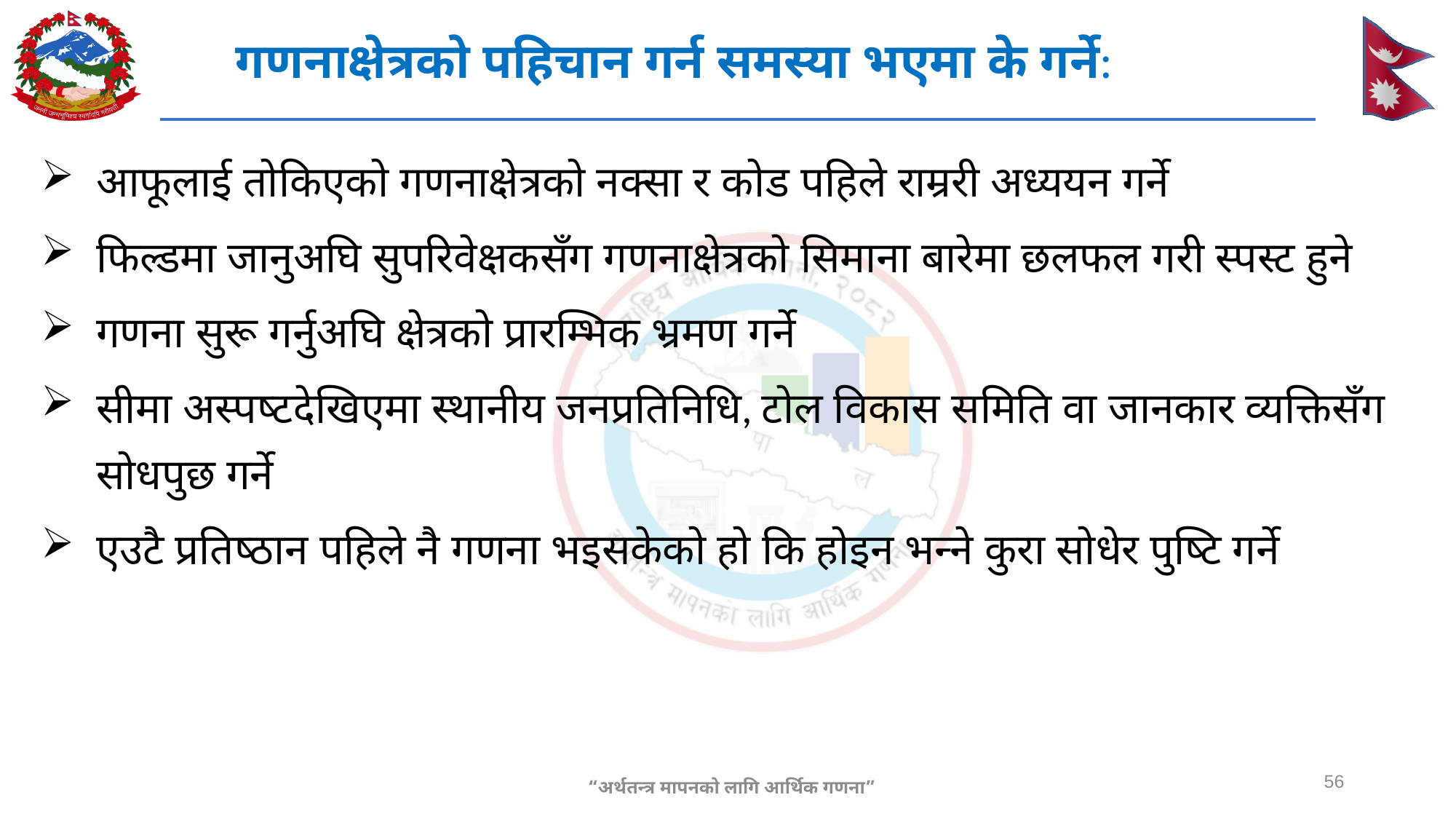

#
गणनाक्षेत्रको पहिचान गर्न समस्या भएमा के गर्ने:
आफूलाई तोकिएको गणनाक्षेत्रको नक्सा र कोड पहिले राम्ररी अध्ययन गर्ने
फिल्डमा जानुअघि सुपरिवेक्षकसँग गणनाक्षेत्रको सिमाना बारेमा छलफल गरी स्पस्ट हुने
गणना सुरू गर्नुअघि क्षेत्रको प्रारम्भिक भ्रमण गर्ने
सीमा अस्पष्टदेखिएमा स्थानीय जनप्रतिनिधि, टोल विकास समिति वा जानकार व्यक्तिसँग सोधपुछ गर्ने
एउटै प्रतिष्ठान पहिले नै गणना भइसकेको हो कि होइन भन्ने कुरा सोधेर पुष्टि गर्ने

56
“अर्थतन्त्र मापनको लागि आर्थिक गणना”